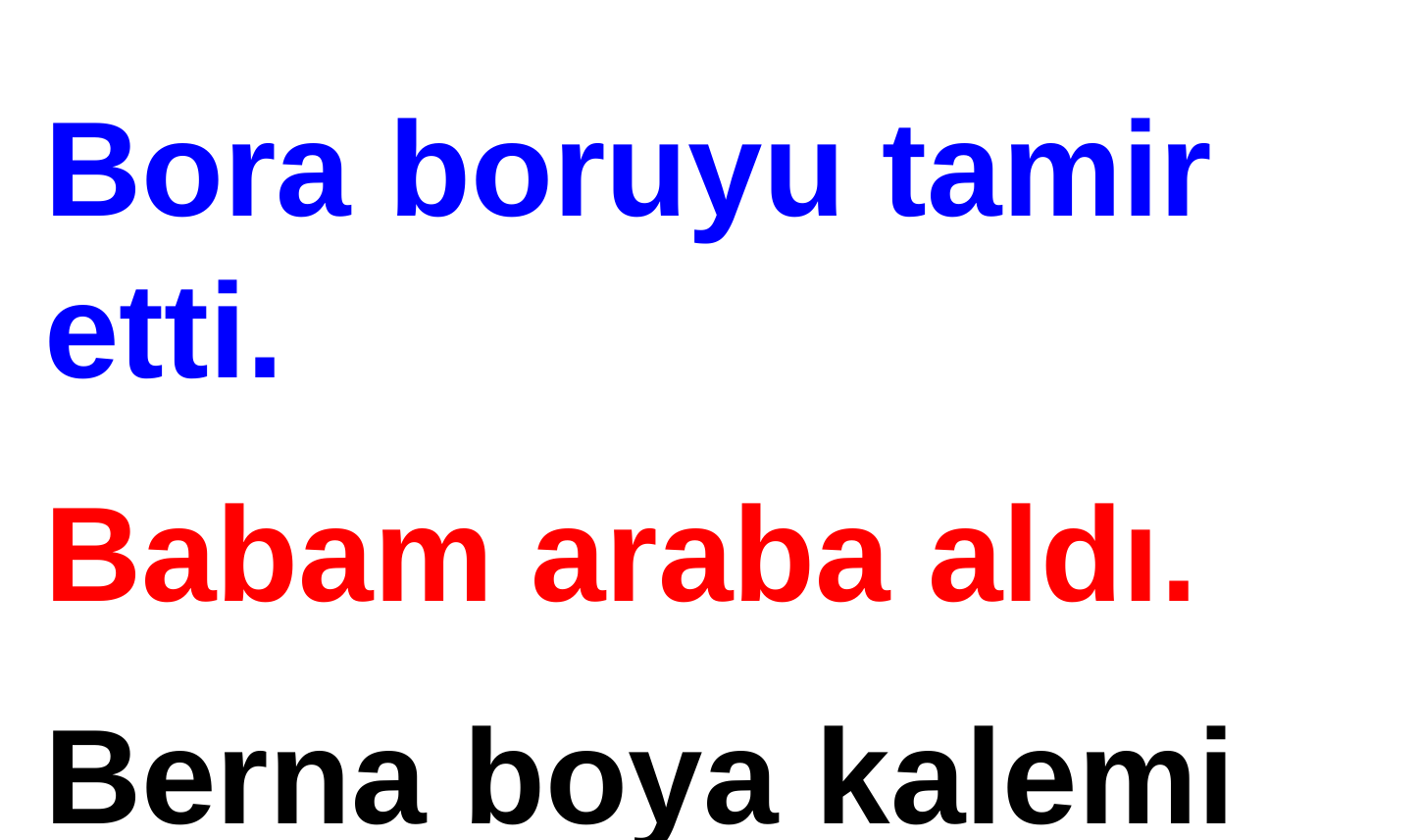

Bora boruyu tamir etti.

Babam araba aldı.

Berna boya kalemi al.